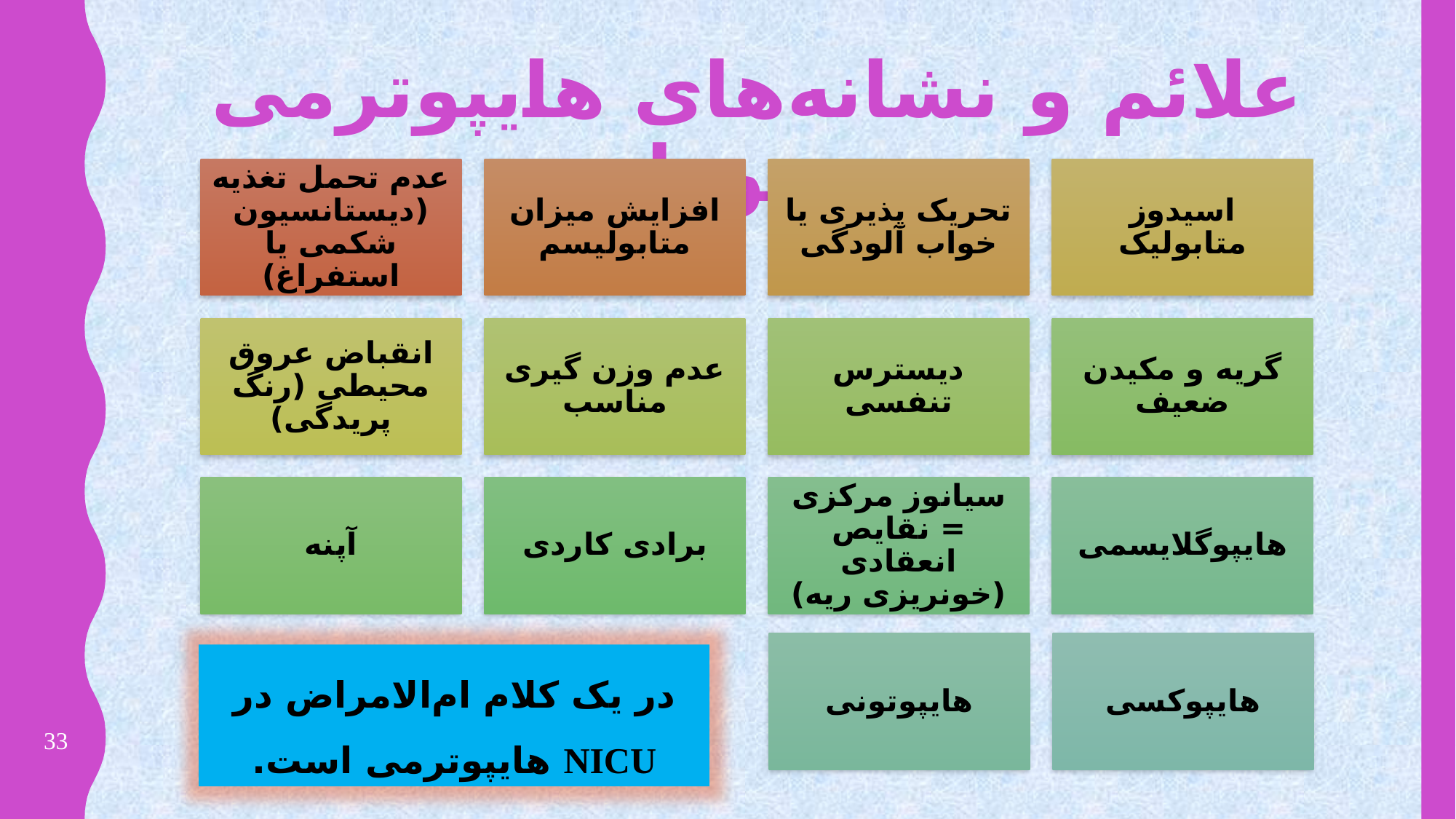

# علائم و نشانه‌های هایپوترمی در نوزاد
عدم تحمل تغذیه (دیستانسیون شکمی یا استفراغ)
افزایش میزان متابولیسم
تحریک پذیری یا خواب آلودگی
اسیدوز متابولیک
انقباض عروق محیطی (رنگ پریدگی)
عدم وزن گیری مناسب
دیسترس تنفسی
گریه و مکیدن ضعیف
آپنه
برادی کاردی
سیانوز مرکزی = نقایص انعقادی (خونریزی ریه)
هایپوگلایسمی
هایپوتونی
هایپوکسی
در یک کلام ام‌الامراض در NICU هایپوترمی است.
33